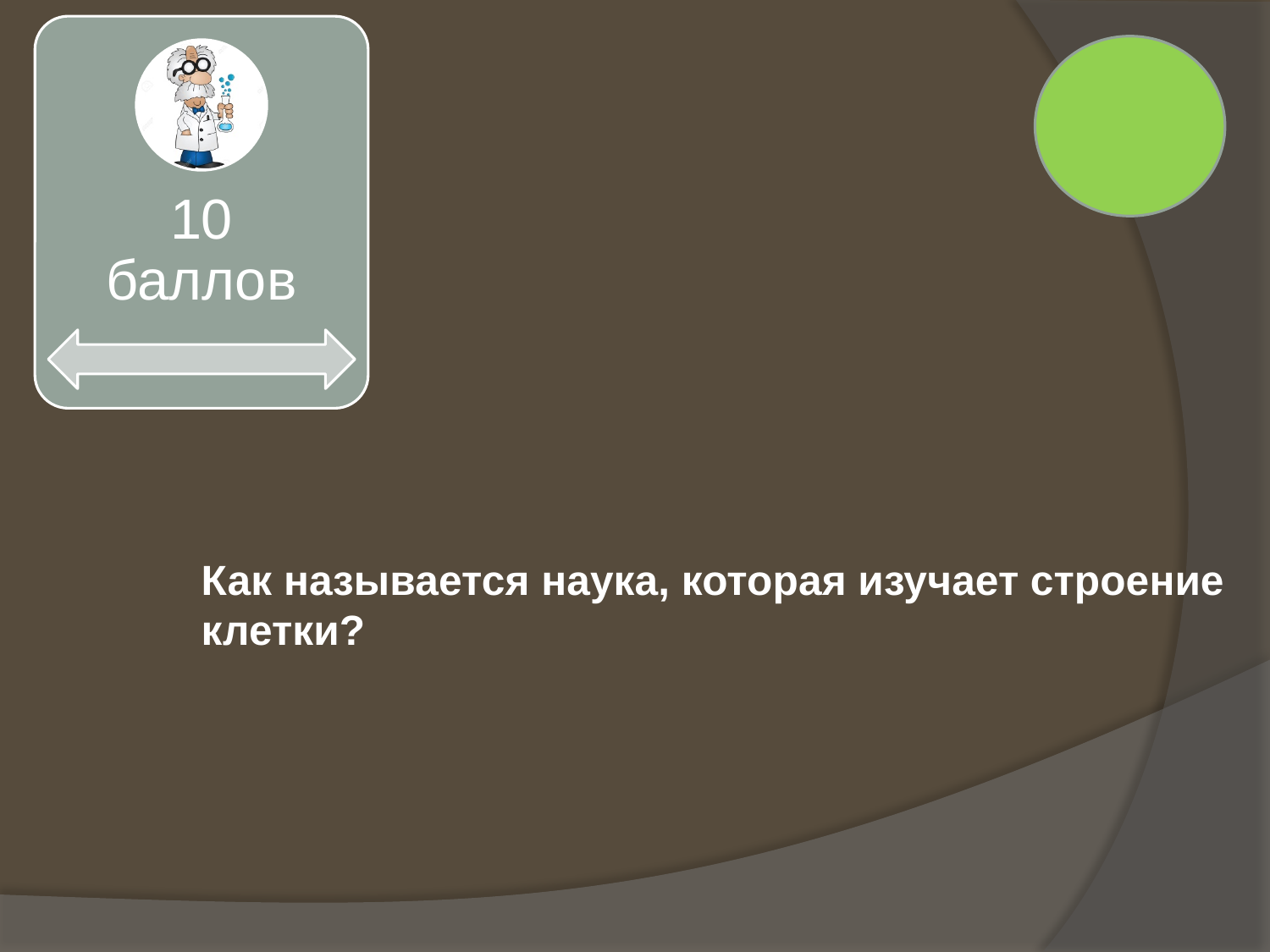

10 баллов

# Как называется наука, которая изучает строение клетки?